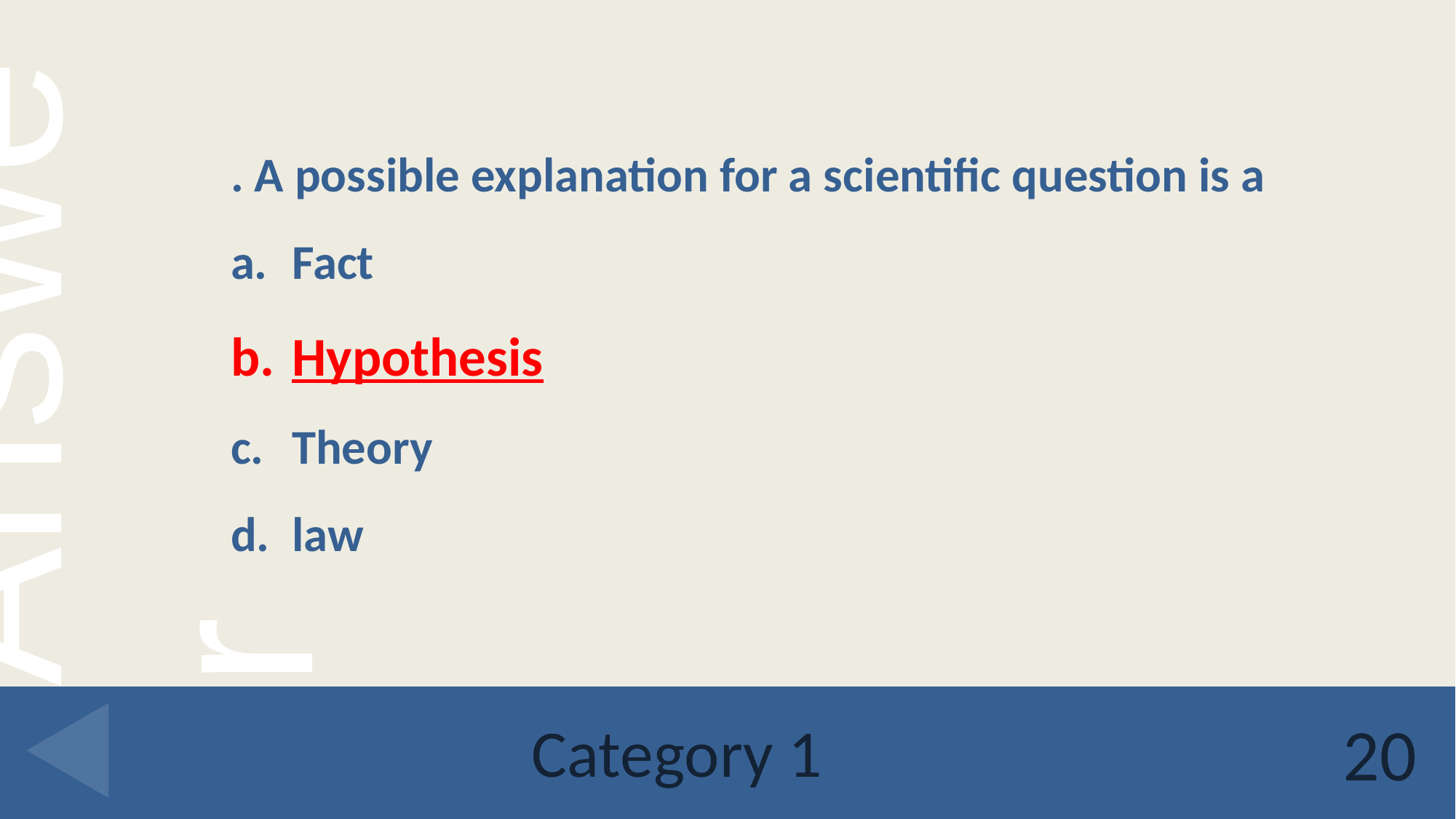

. A possible explanation for a scientific question is a
Fact
Hypothesis
Theory
law

# Category 1
20